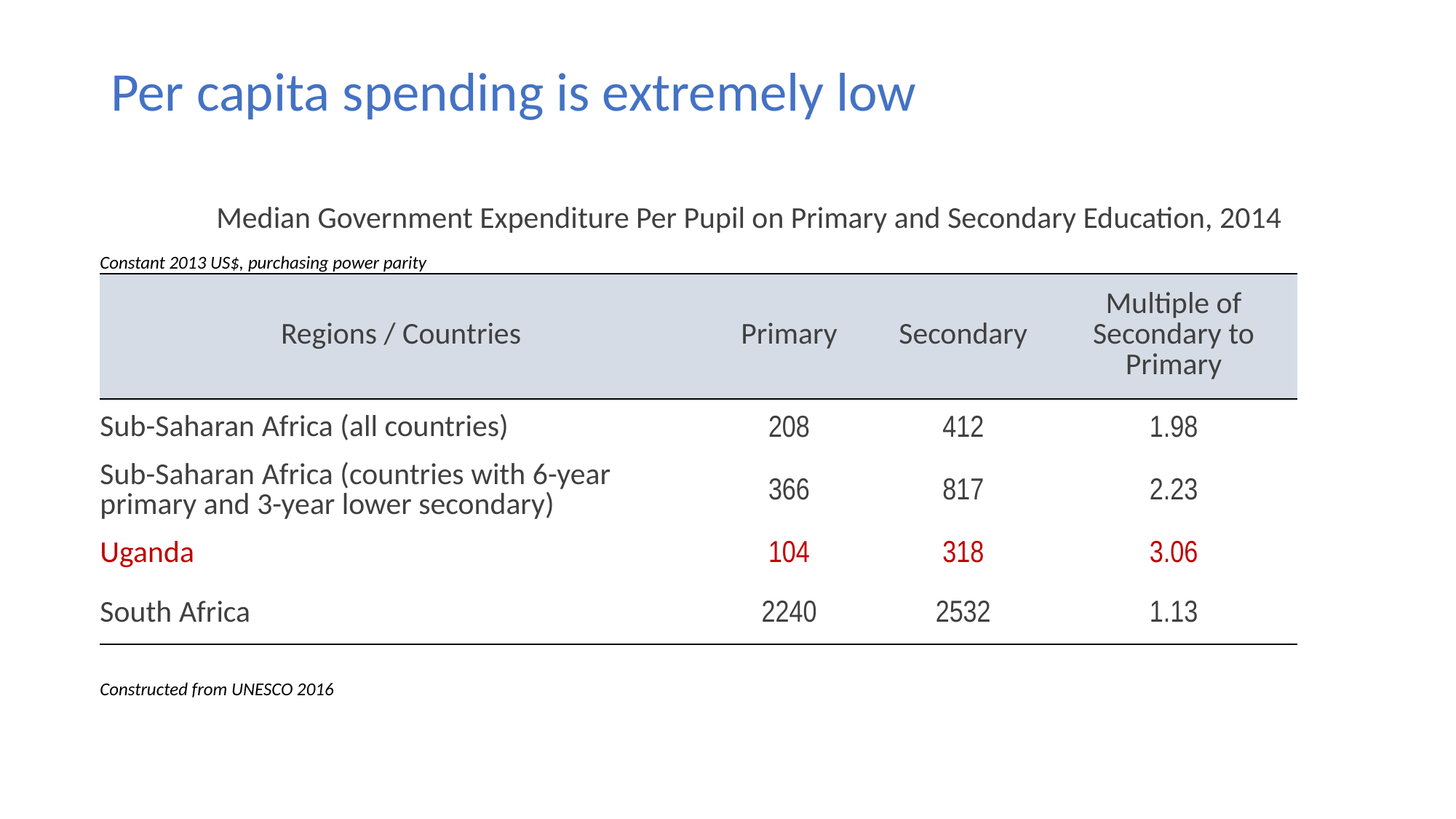

# Per capita spending is extremely low
| Median Government Expenditure Per Pupil on Primary and Secondary Education, 2014 |  |  |  |  |
| --- | --- | --- | --- | --- |
| Constant 2013 US$, purchasing power parity |  |  |  |  |
| Regions / Countries | Primary | Secondary | Multiple of Secondary to Primary |  |
| Sub-Saharan Africa (all countries) | 208 | 412 | 1.98 |  |
| Sub-Saharan Africa (countries with 6-year primary and 3-year lower secondary) | 366 | 817 | 2.23 |  |
| Uganda | 104 | 318 | 3.06 |  |
| South Africa | 2240 | 2532 | 1.13 |  |
|  |  |  |  |  |
| Constructed from UNESCO 2016 |  |  |  |  |